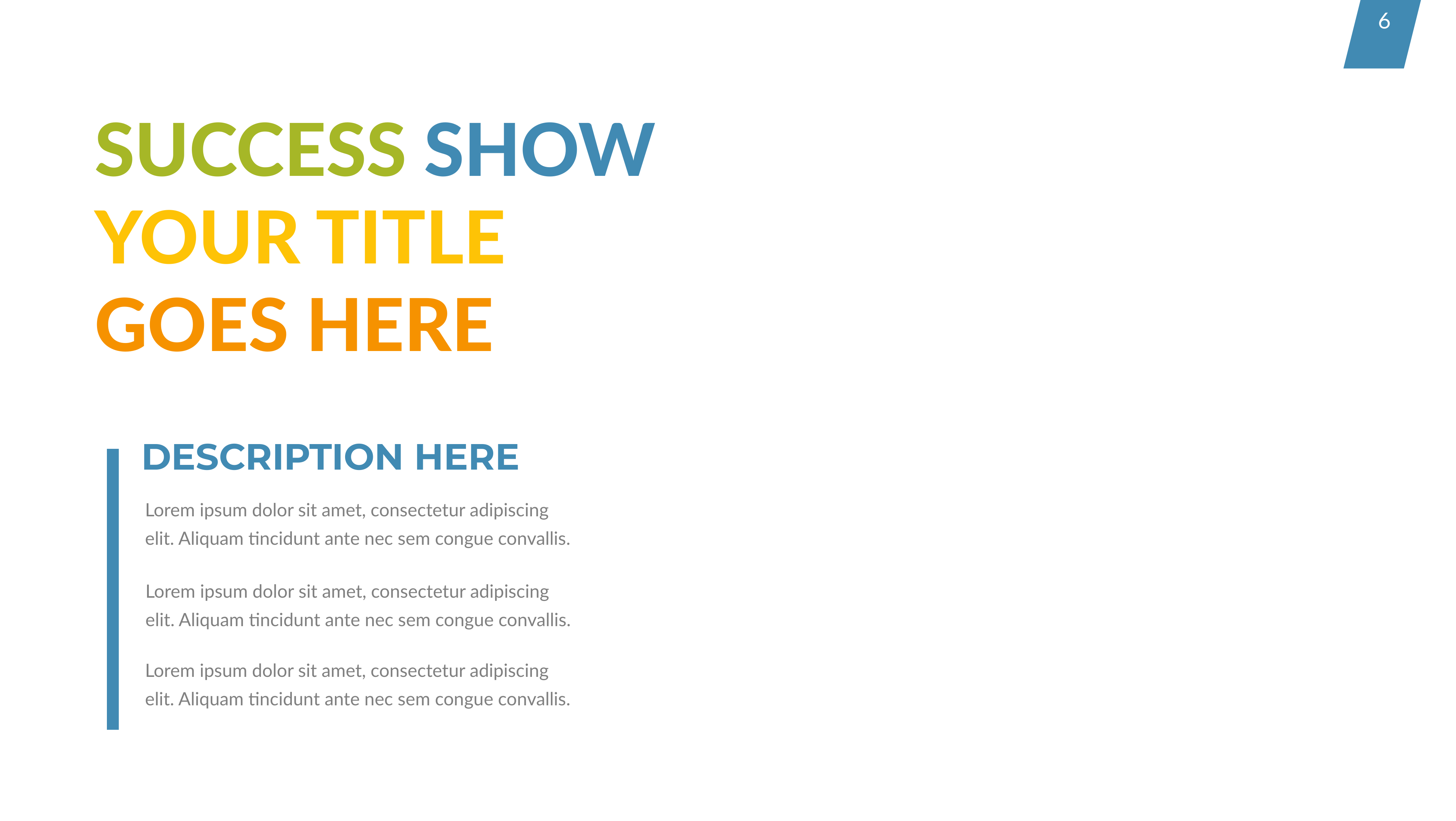

SUCCESS SHOW
YOUR TITLE
GOES HERE
DESCRIPTION HERE
Lorem ipsum dolor sit amet, consectetur adipiscing elit. Aliquam tincidunt ante nec sem congue convallis.
Lorem ipsum dolor sit amet, consectetur adipiscing elit. Aliquam tincidunt ante nec sem congue convallis.
Lorem ipsum dolor sit amet, consectetur adipiscing elit. Aliquam tincidunt ante nec sem congue convallis.